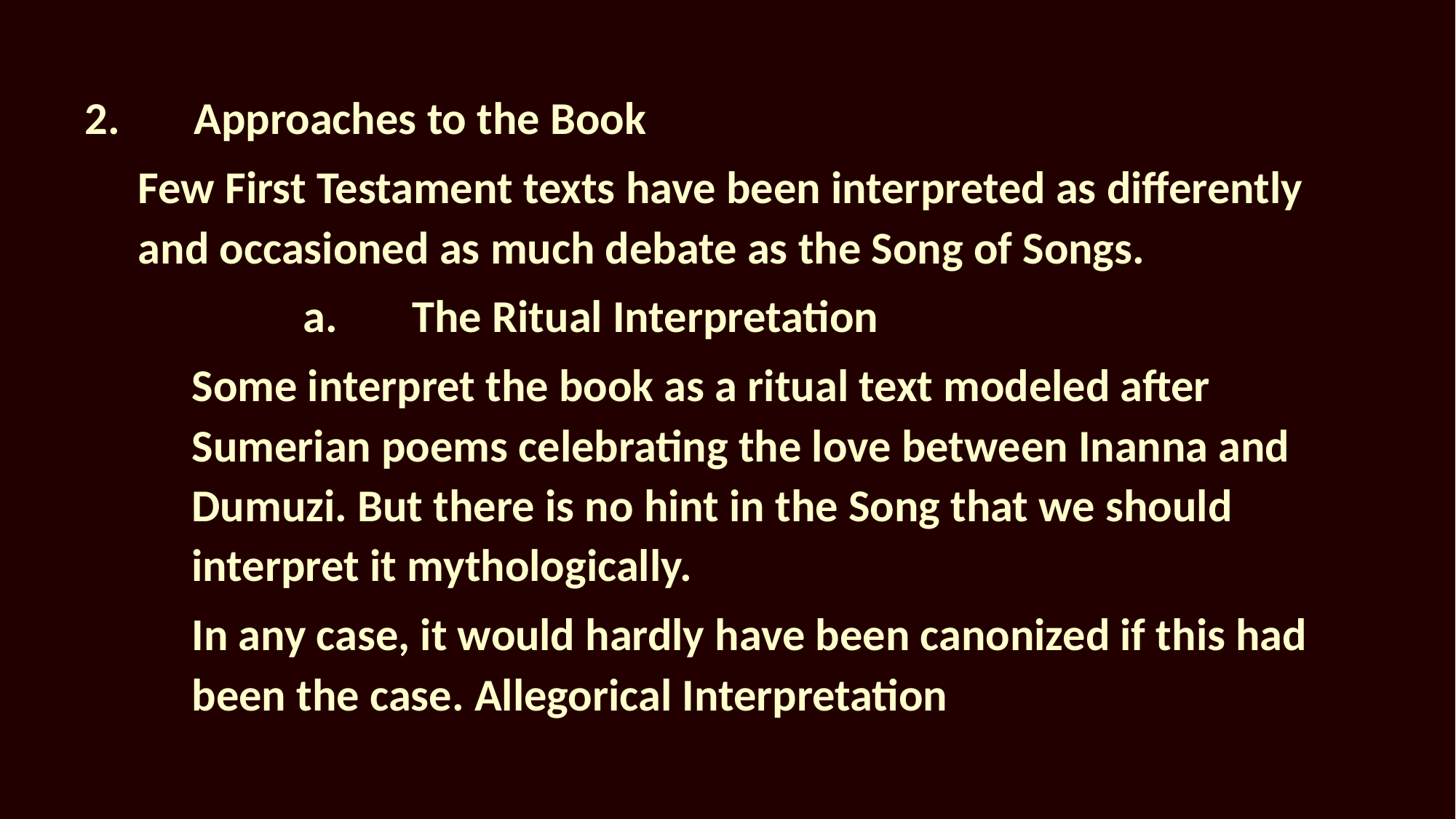

2.	Approaches to the Book
Few First Testament texts have been interpreted as differently and occasioned as much debate as the Song of Songs.
		a.	The Ritual Interpretation
Some interpret the book as a ritual text modeled after Sumerian poems celebrating the love between Inanna and Dumuzi. But there is no hint in the Song that we should interpret it mythologically.
In any case, it would hardly have been canonized if this had been the case. Allegorical Interpretation